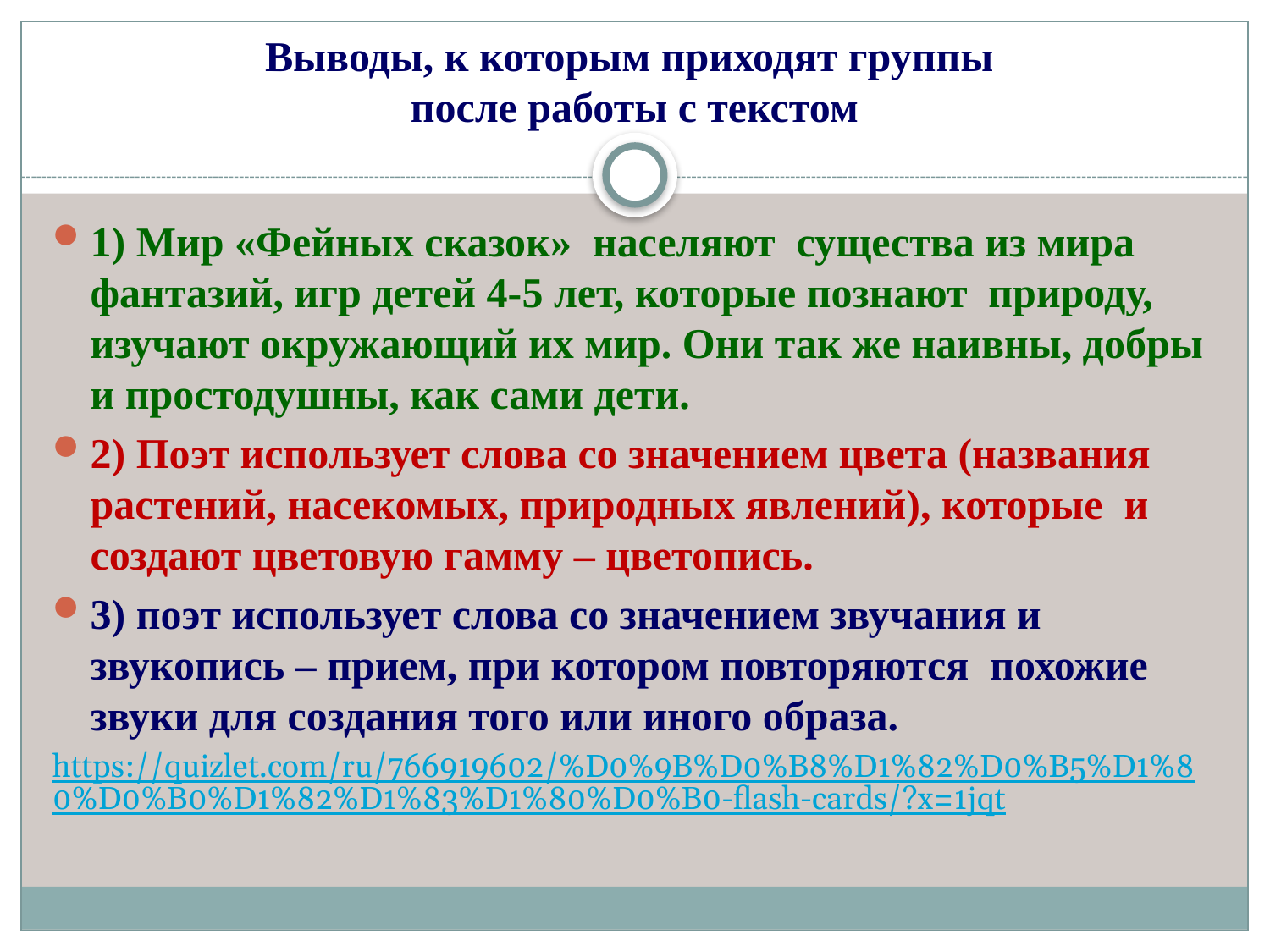

# Выводы, к которым приходят группы после работы с текстом
1) Мир «Фейных сказок»  населяют  существа из мира фантазий, игр детей 4-5 лет, которые познают  природу, изучают окружающий их мир. Они так же наивны, добры и простодушны, как сами дети.
2) Поэт использует слова со значением цвета (названия растений, насекомых, природных явлений), которые  и создают цветовую гамму – цветопись.
3) поэт использует слова со значением звучания и звукопись – прием, при котором повторяются  похожие звуки для создания того или иного образа.
https://quizlet.com/ru/766919602/%D0%9B%D0%B8%D1%82%D0%B5%D1%80%D0%B0%D1%82%D1%83%D1%80%D0%B0-flash-cards/?x=1jqt